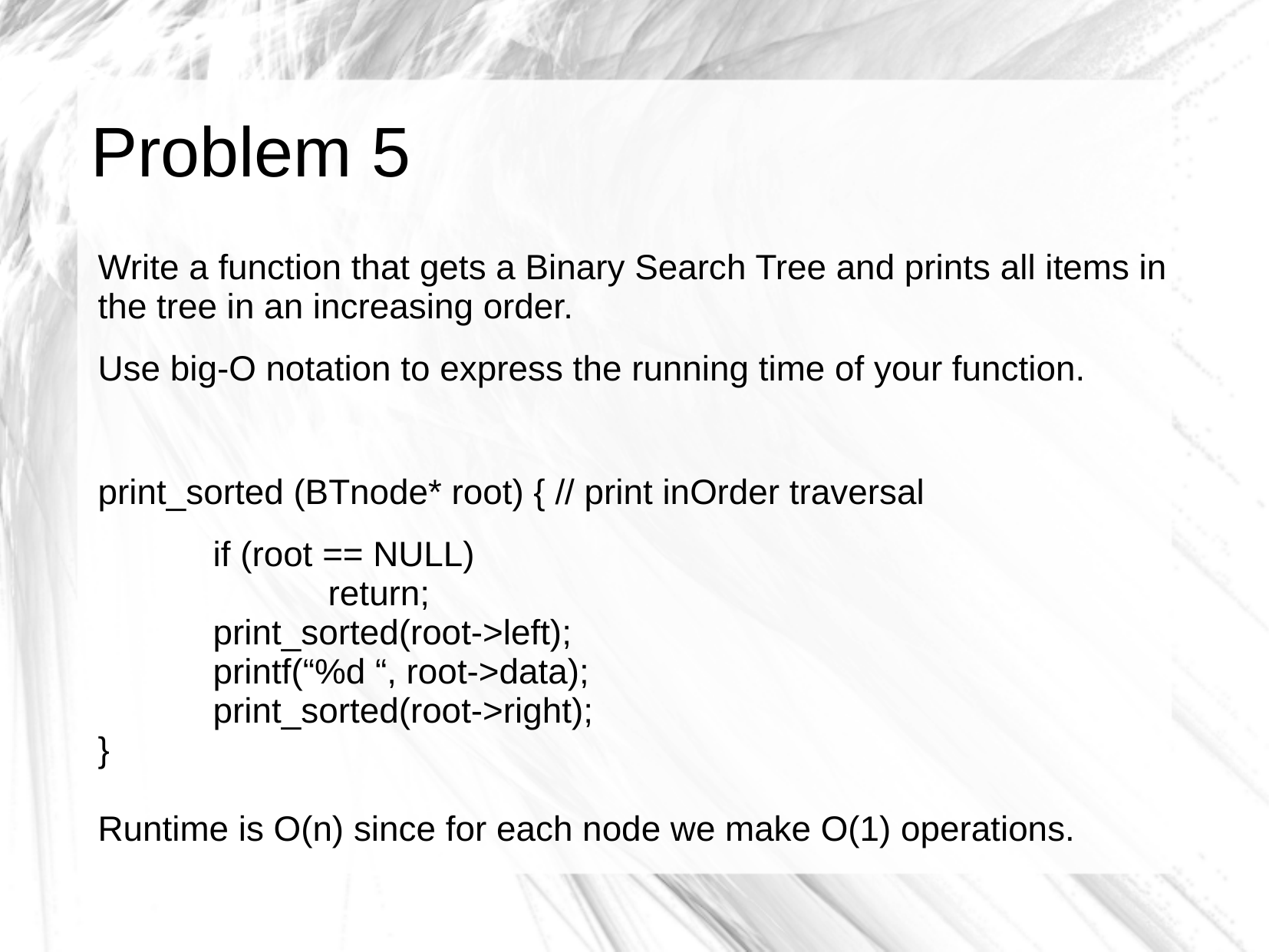

# Problem 5
Write a function that gets a Binary Search Tree and prints all items in the tree in an increasing order.
Use big-O notation to express the running time of your function.

print_sorted (BTnode* root) { // print inOrder traversal
	if (root == NULL)
		return;
	print_sorted(root->left);
	printf(“%d “, root->data);
	print_sorted(root->right);
}

Runtime is O(n) since for each node we make O(1) operations.